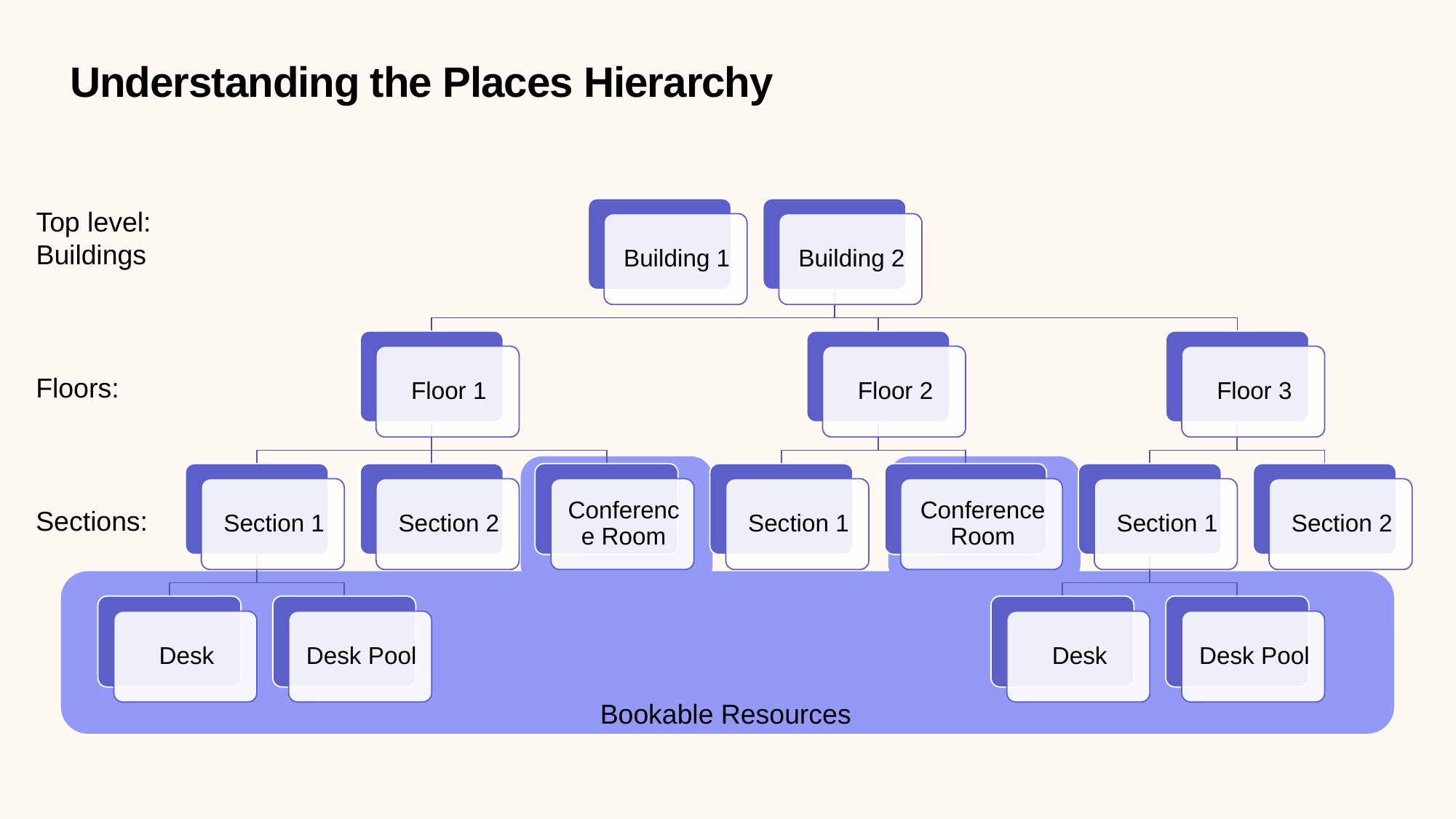

# Understanding the Places Hierarchy
Building 1
Building 2
Floor 1
Section 1
Desk
Desk Pool
Section 2
Conference Room
Floor 2
Section 1
Conference Room
Floor 3
Section 1
Desk
Desk Pool
Section 2
Top level: Buildings
Floors:

Sections:

Bookable Resources